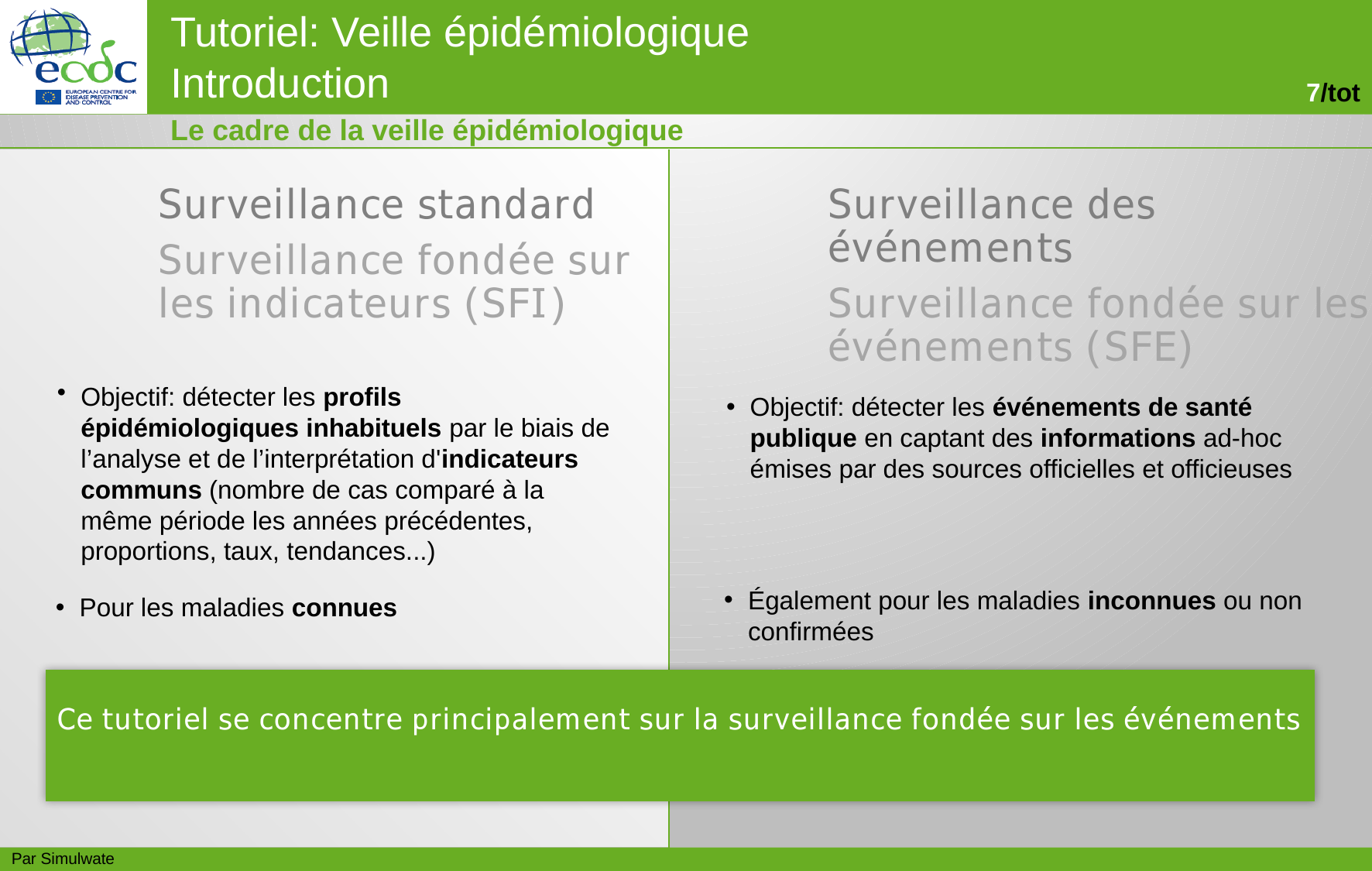

Le cadre de la veille épidémiologique

Surveillance standard
Surveillance fondée sur les indicateurs (SFI)
Surveillance des événements
Surveillance fondée sur les événements (SFE)
Objectif: détecter les profils épidémiologiques inhabituels par le biais de l’analyse et de l’interprétation d'indicateurs communs (nombre de cas comparé à la même période les années précédentes, proportions, taux, tendances...)

Objectif: détecter les événements de santé publique en captant des informations ad-hoc émises par des sources officielles et officieuses
Également pour les maladies inconnues ou non confirmées
Pour les maladies connues
Ce tutoriel se concentre principalement sur la surveillance fondée sur les événements